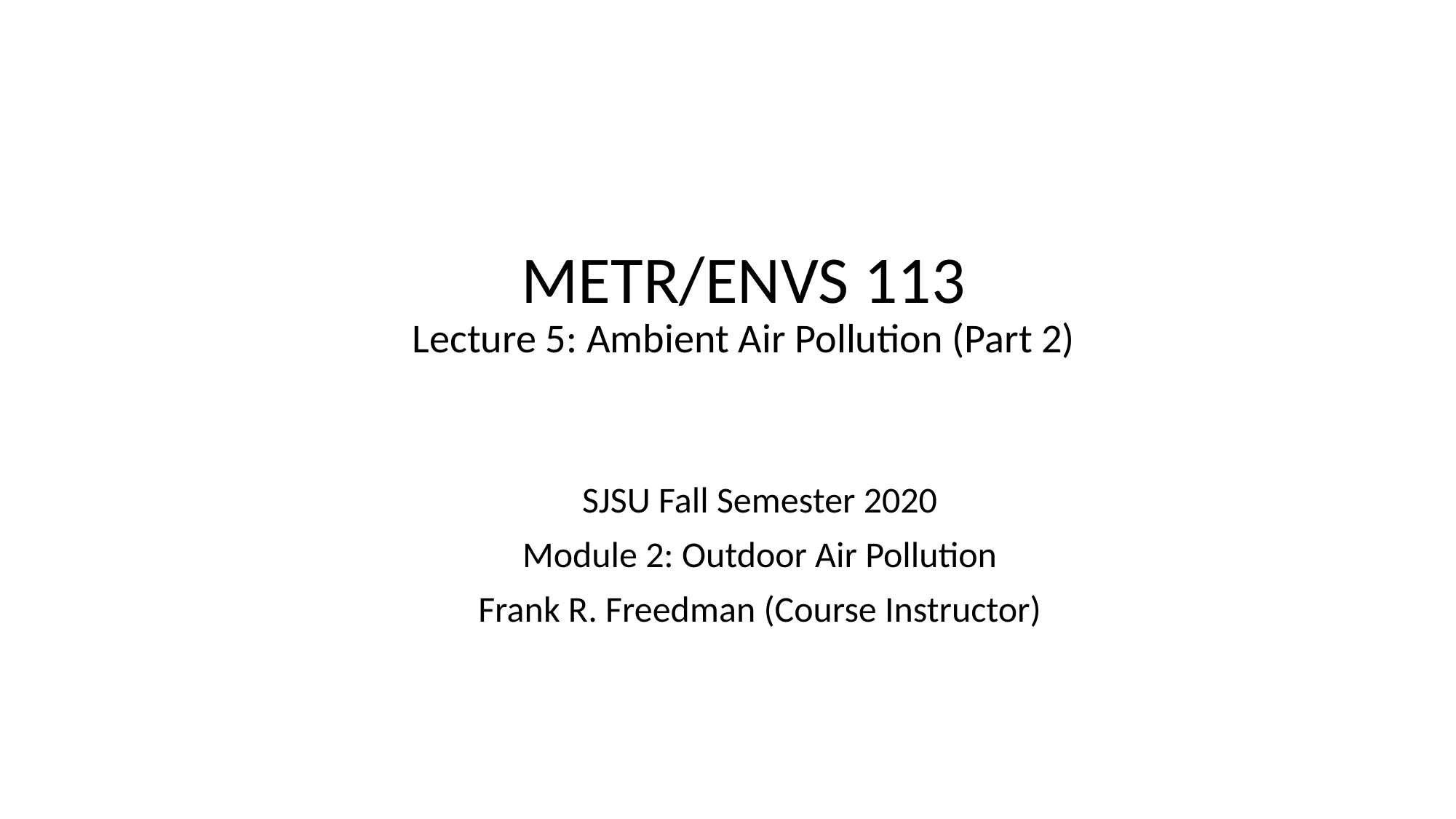

# METR/ENVS 113 Lecture 5: Ambient Air Pollution (Part 2)
SJSU Fall Semester 2020
Module 2: Outdoor Air Pollution
Frank R. Freedman (Course Instructor)